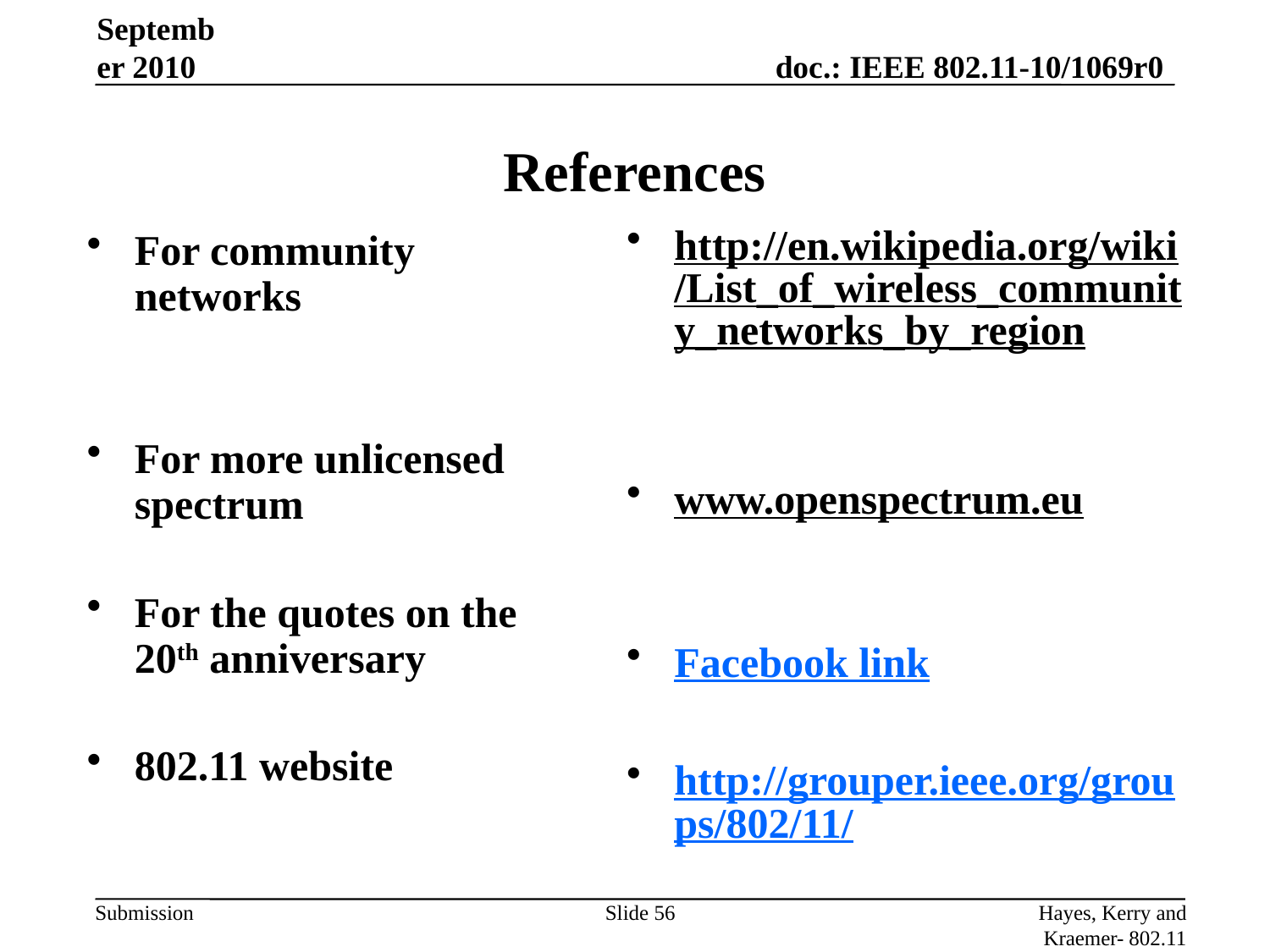

September 2010
# References
http://en.wikipedia.org/wiki/List_of_wireless_community_networks_by_region

www.openspectrum.eu

Facebook link

http://grouper.ieee.org/groups/802/11/
For community networks

For more unlicensed spectrum

For the quotes on the 20th anniversary

802.11 website
Slide 56
Hayes, Kerry and Kraemer- 802.11 WG Chairs